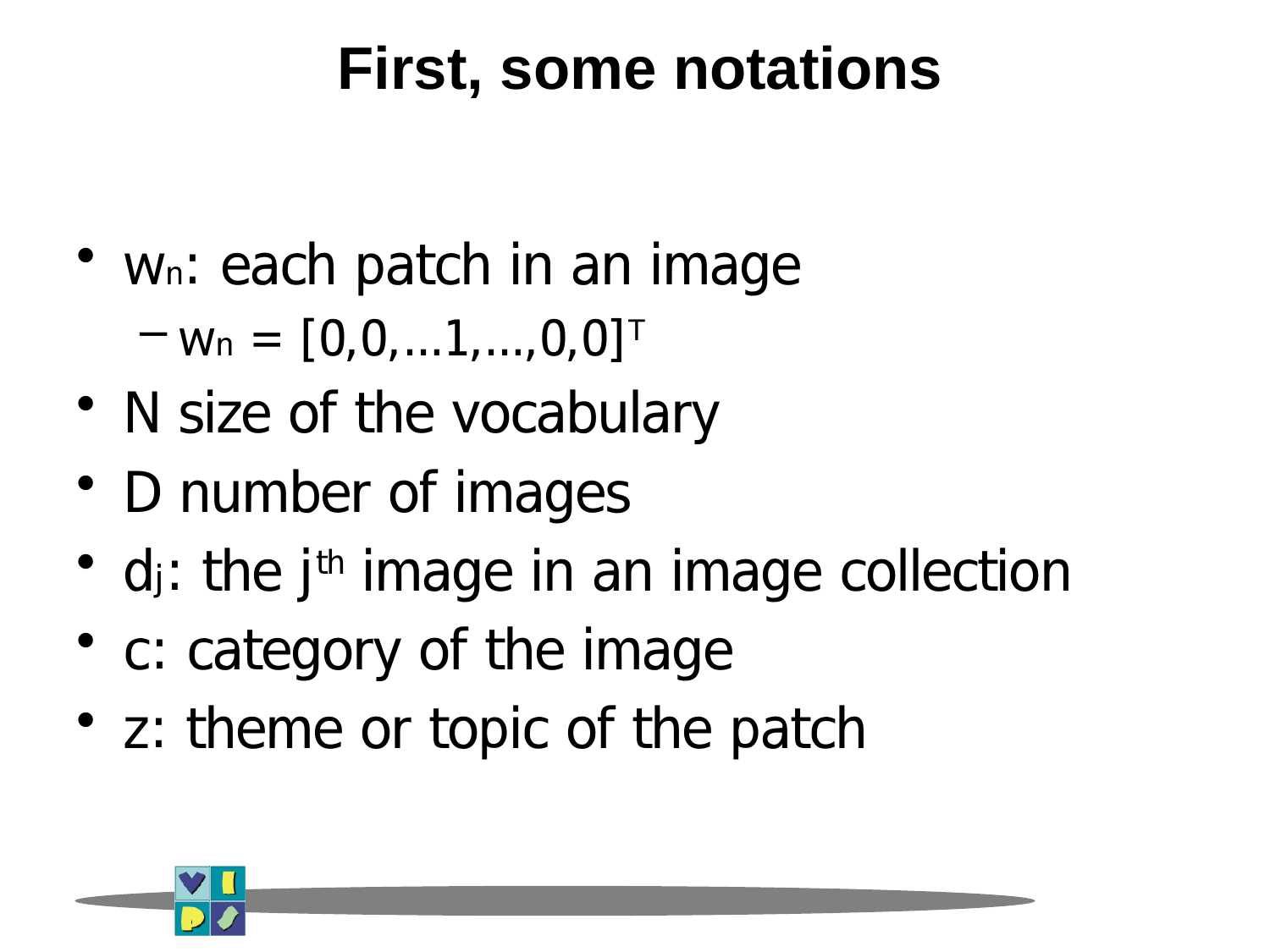

First, some notations
wn: each patch in an image
wn = [0,0,…1,…,0,0]T
N size of the vocabulary
D number of images
dj: the jth image in an image collection
c: category of the image
z: theme or topic of the patch